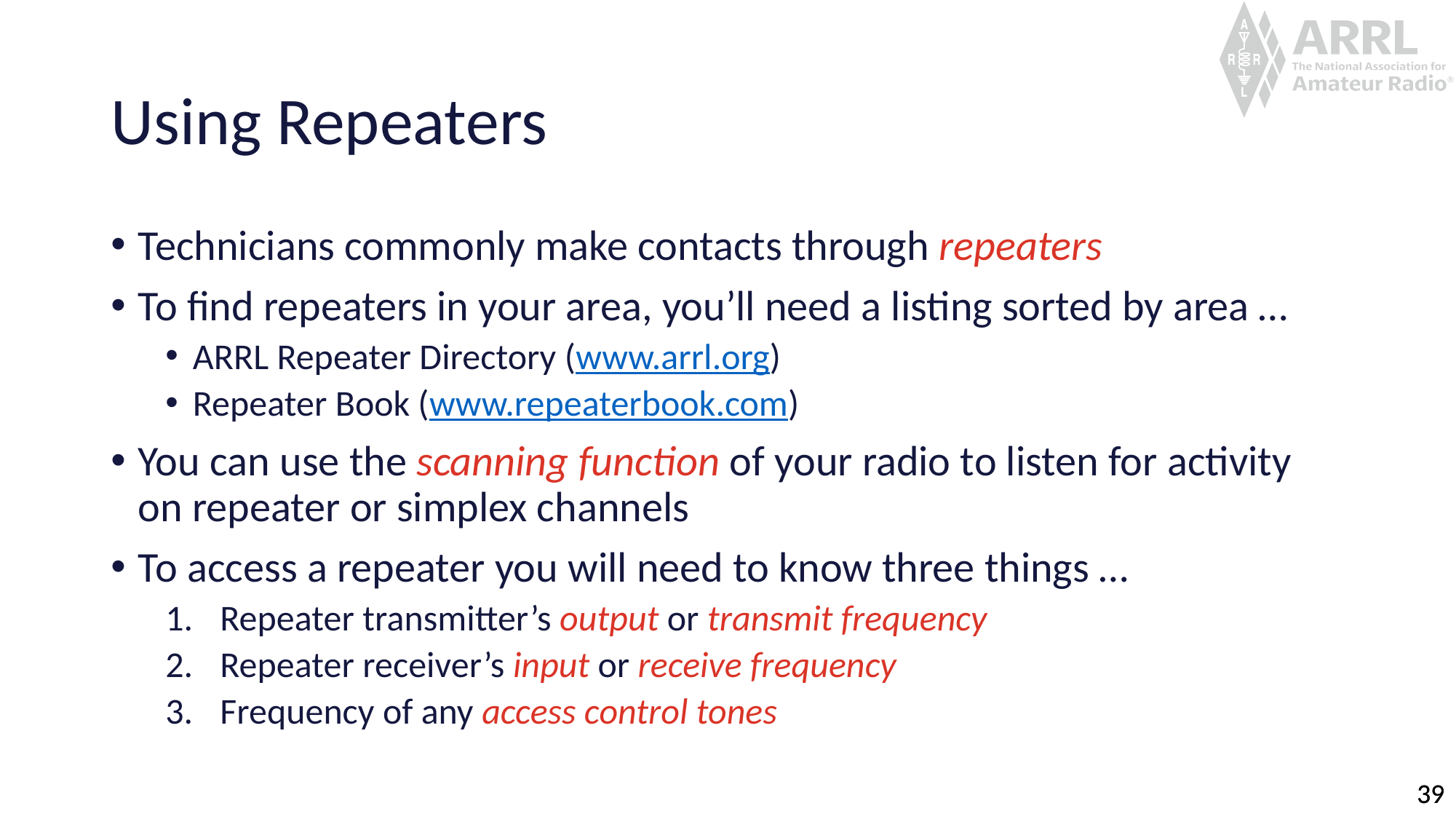

# Using Repeaters
Technicians commonly make contacts through repeaters
To find repeaters in your area, you’ll need a listing sorted by area …
ARRL Repeater Directory (www.arrl.org)
Repeater Book (www.repeaterbook.com)
You can use the scanning function of your radio to listen for activity on repeater or simplex channels
To access a repeater you will need to know three things …
Repeater transmitter’s output or transmit frequency
Repeater receiver’s input or receive frequency
Frequency of any access control tones